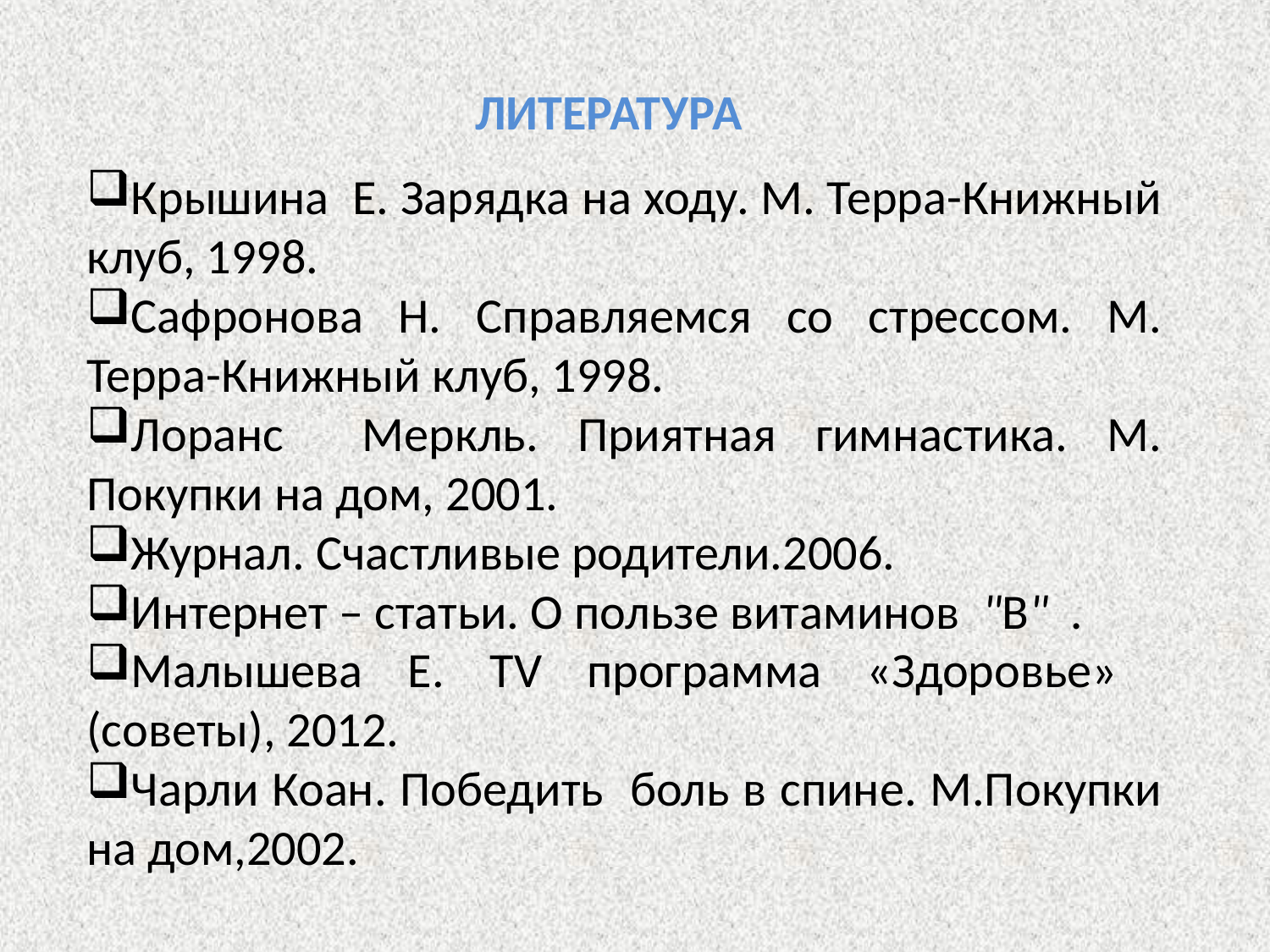

ЛИТЕРАТУРА
Крышина  Е. Зарядка на ходу. М. Терра-Книжный клуб, 1998.
Сафронова Н. Справляемся со стрессом. М. Терра-Книжный клуб, 1998.
Лоранс  Меркль. Приятная гимнастика. М. Покупки на дом, 2001.
Журнал. Счастливые родители.2006.
Интернет – статьи. О пользе витаминов  "В"  .
Малышева Е. ТV программа «Здоровье»  (советы), 2012.
Чарли Коан. Победить  боль в спине. М.Покупки на дом,2002.